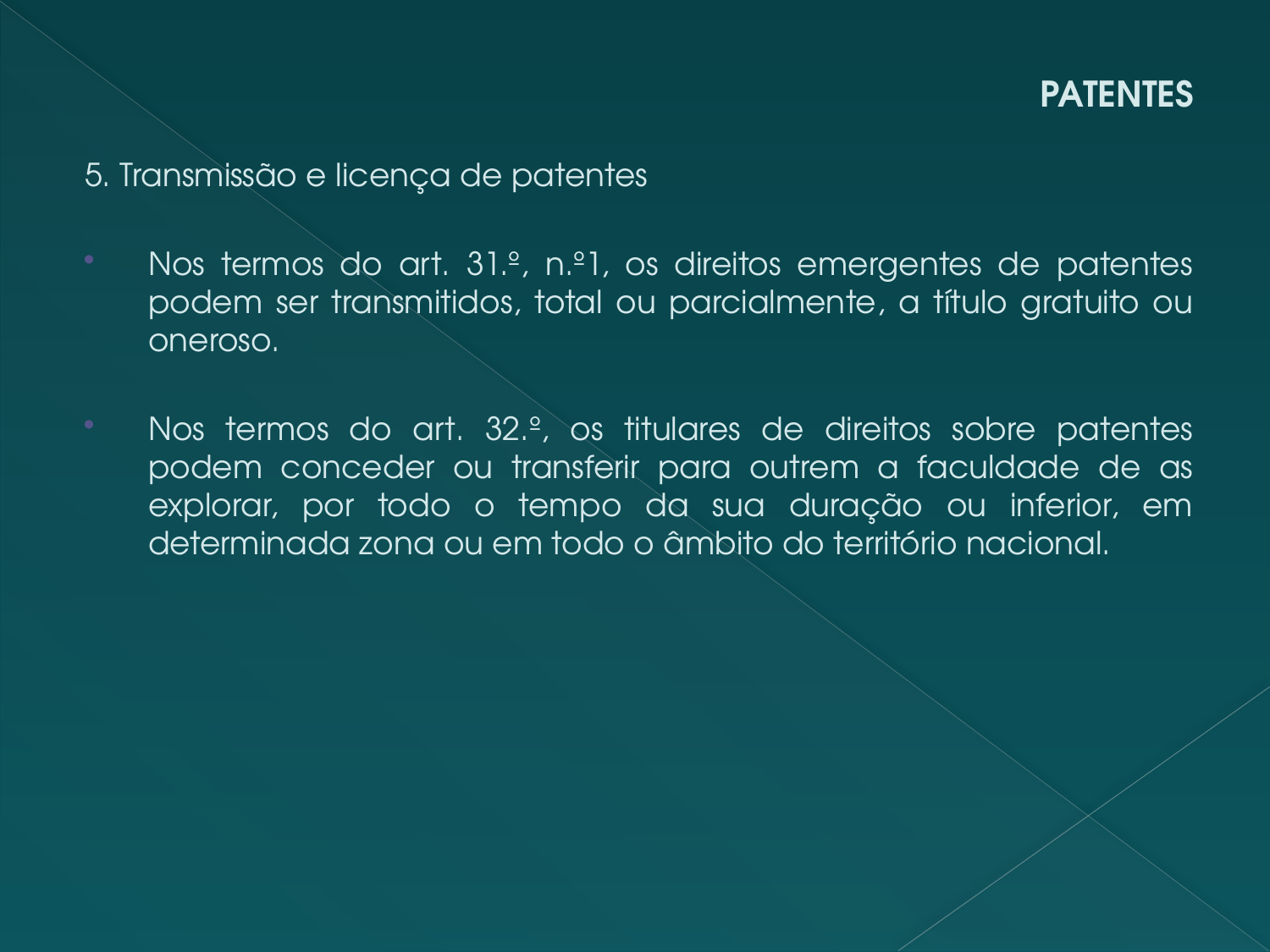

# PATENTES
5. Transmissão e licença de patentes

Nos termos do art. 31.º, n.º1, os direitos emergentes de patentes podem ser transmitidos, total ou parcialmente, a título gratuito ou oneroso.

Nos termos do art. 32.º, os titulares de direitos sobre patentes podem conceder ou transferir para outrem a faculdade de as explorar, por todo o tempo da sua duração ou inferior, em determinada zona ou em todo o âmbito do território nacional.